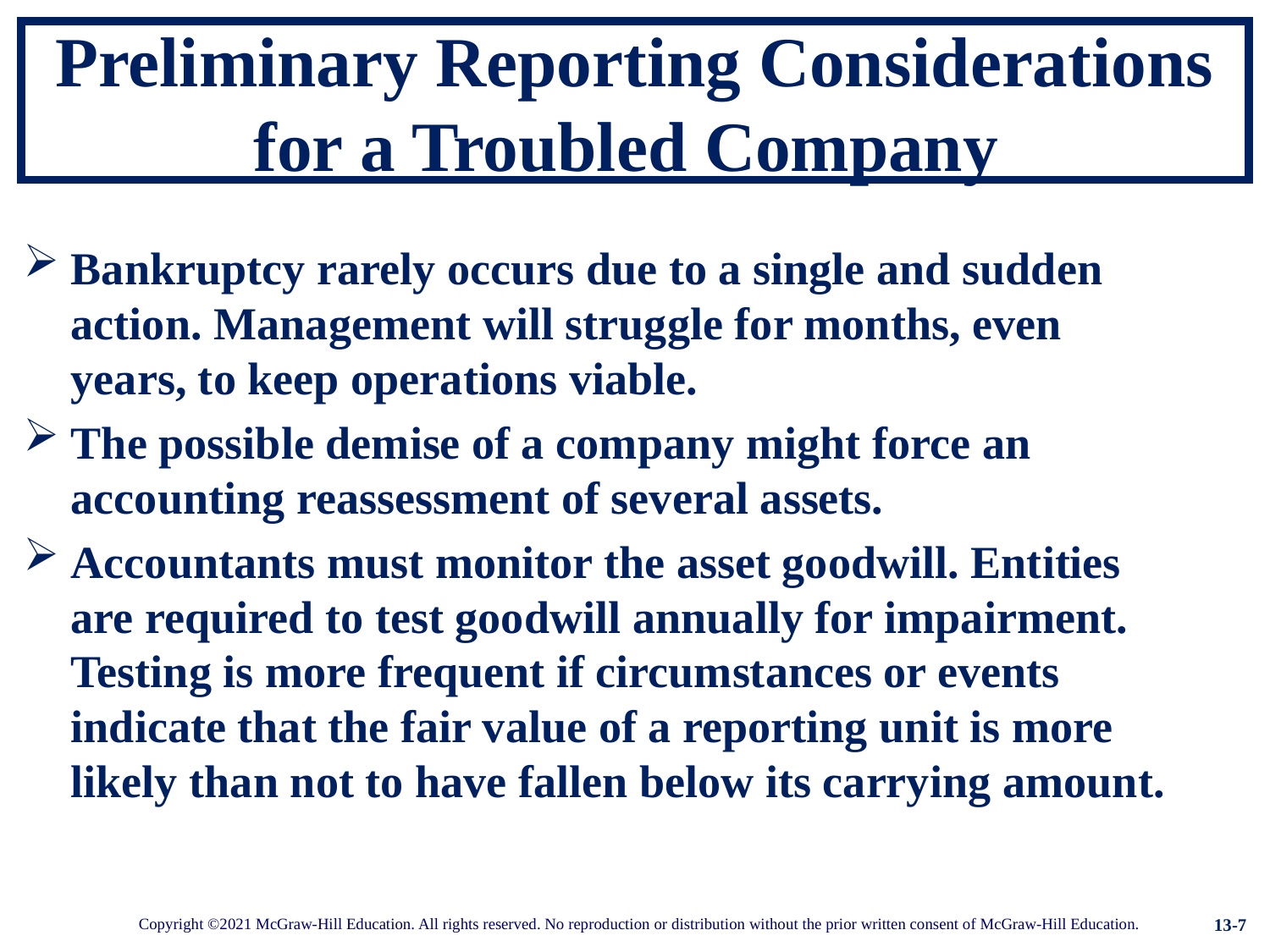

# Preliminary Reporting Considerations for a Troubled Company
Bankruptcy rarely occurs due to a single and sudden action. Management will struggle for months, even years, to keep operations viable.
The possible demise of a company might force an accounting reassessment of several assets.
Accountants must monitor the asset goodwill. Entities are required to test goodwill annually for impairment. Testing is more frequent if circumstances or events indicate that the fair value of a reporting unit is more likely than not to have fallen below its carrying amount.
13-7
Copyright ©2021 McGraw-Hill Education. All rights reserved. No reproduction or distribution without the prior written consent of McGraw-Hill Education.